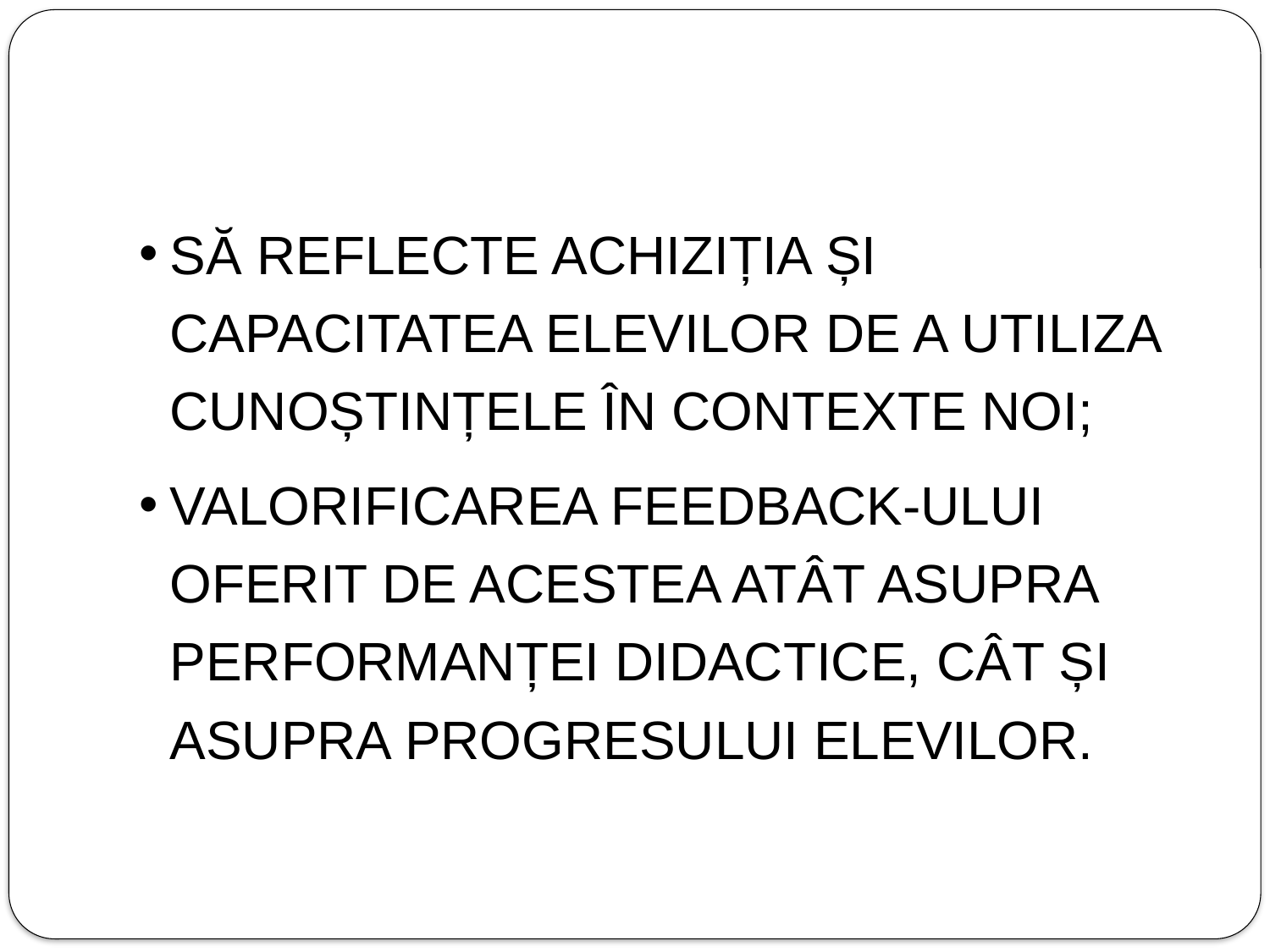

#
Să reflecte achiziția și capacitatea elevilor de a utiliza cunoștințele în contexte noi;
Valorificarea feedback-ului oferit de acestea atât asupra performanței didactice, cât și asupra progresului elevilor.